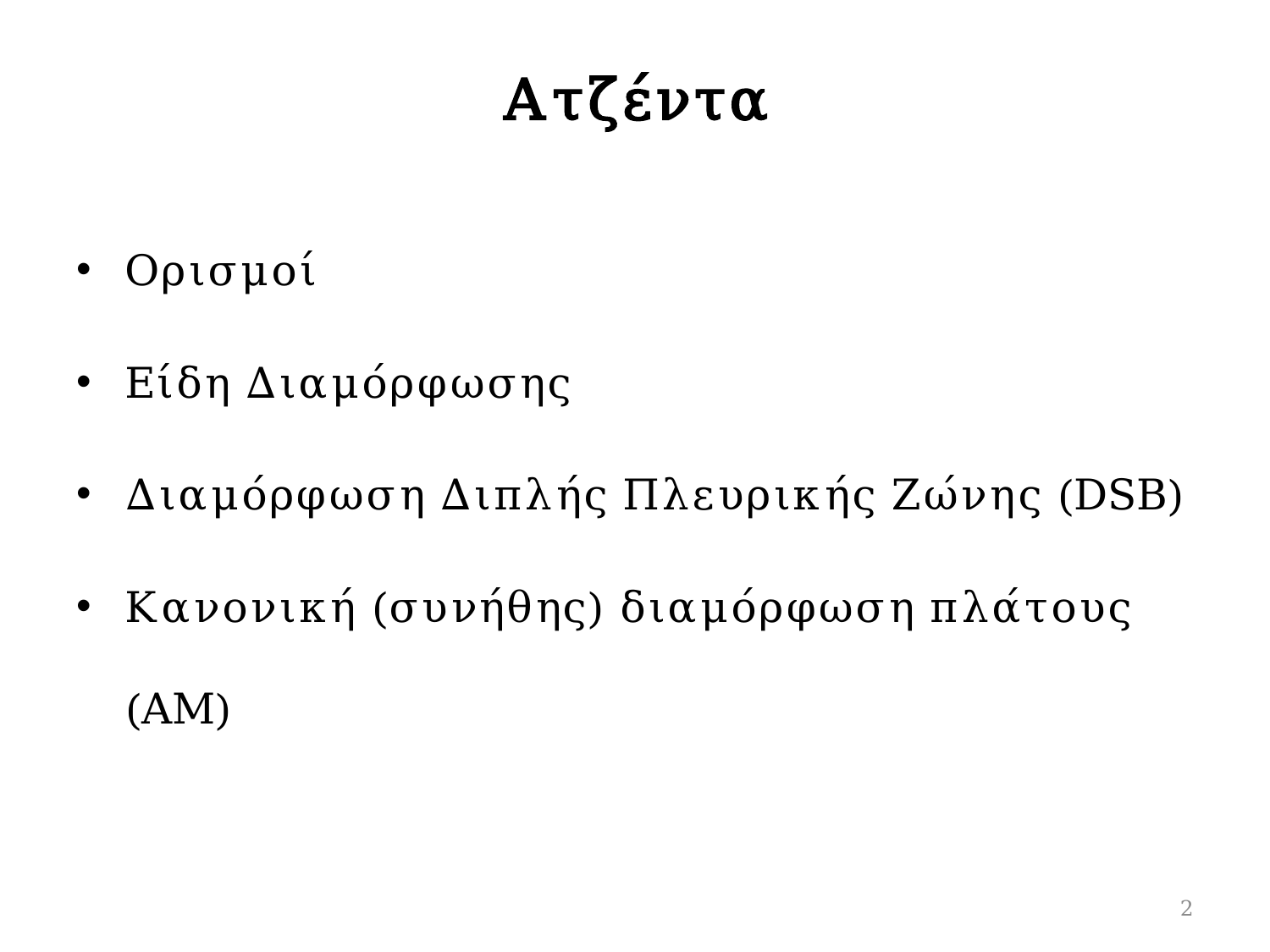

# Ατζέντα
Ορισμοί
Είδη Διαμόρφωσης
Διαμόρφωση Διπλής Πλευρικής Ζώνης (DSB)
Κανονική (συνήθης) διαμόρφωση πλάτους (AM)

2